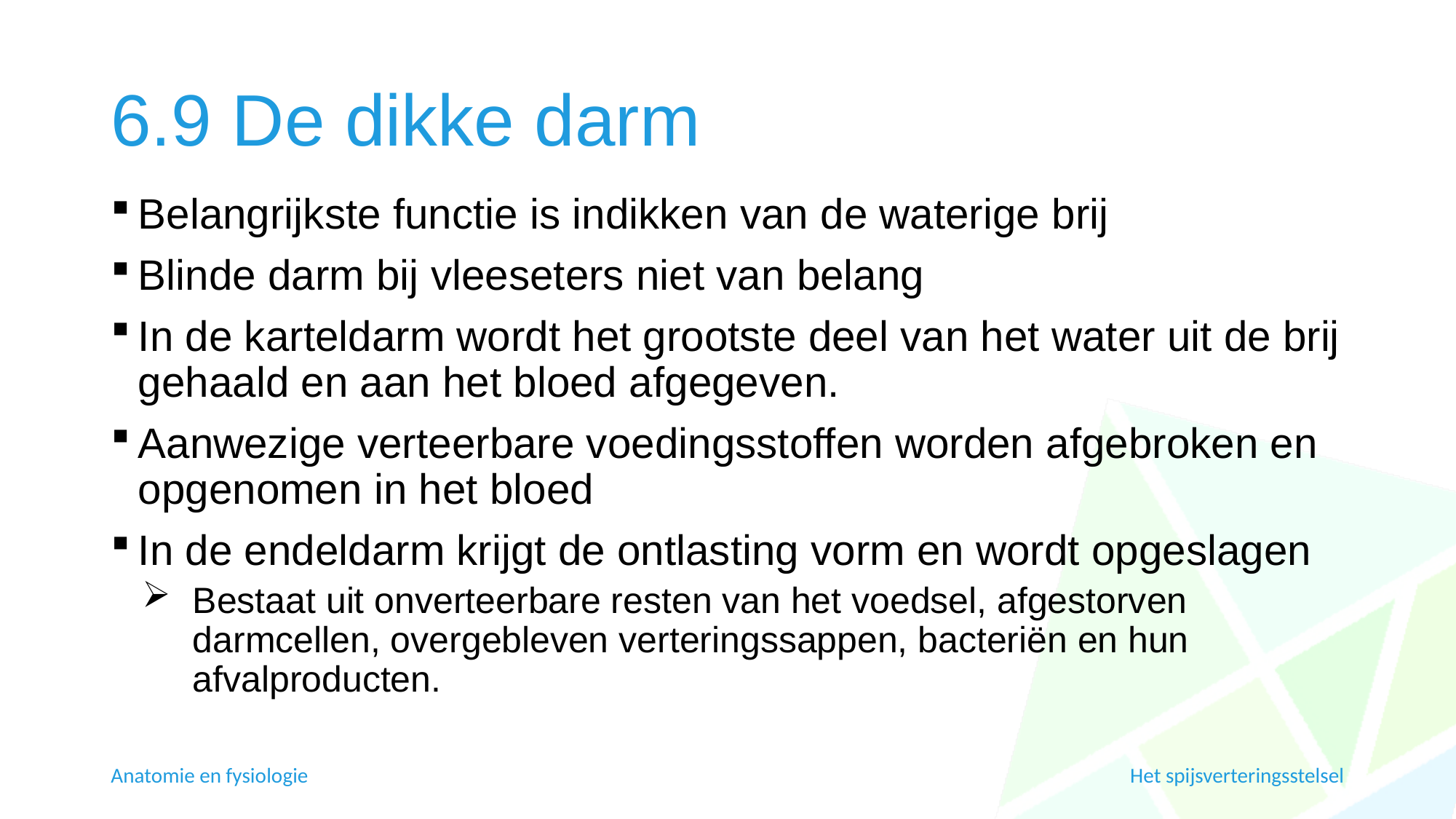

# 6.9 De dikke darm
Belangrijkste functie is indikken van de waterige brij
Blinde darm bij vleeseters niet van belang
In de karteldarm wordt het grootste deel van het water uit de brij gehaald en aan het bloed afgegeven.
Aanwezige verteerbare voedingsstoffen worden afgebroken en opgenomen in het bloed
In de endeldarm krijgt de ontlasting vorm en wordt opgeslagen
Bestaat uit onverteerbare resten van het voedsel, afgestorven darmcellen, overgebleven verteringssappen, bacteriën en hun afvalproducten.
Anatomie en fysiologie
Het spijsverteringsstelsel